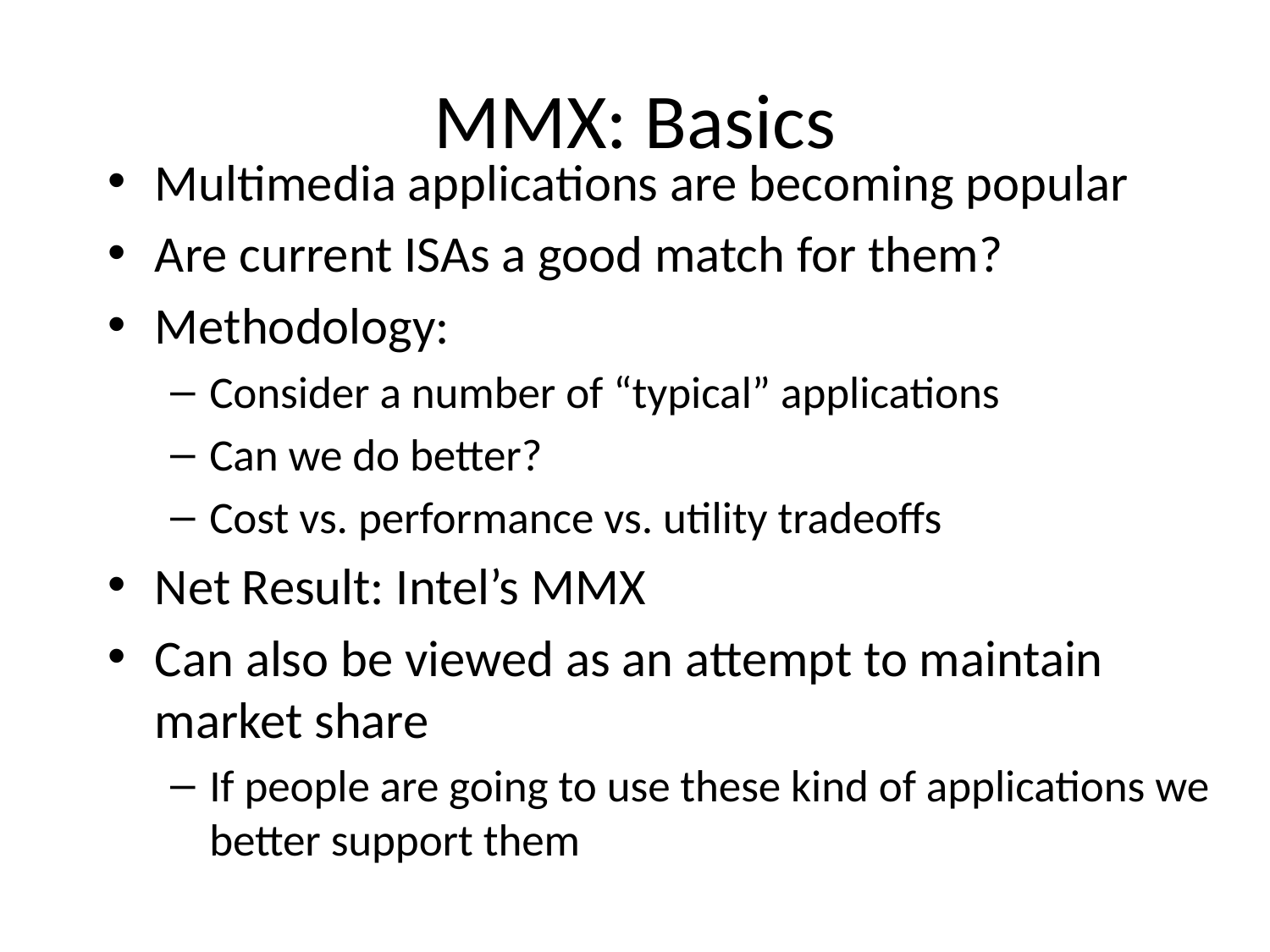

# MMX: Basics
Multimedia applications are becoming popular
Are current ISAs a good match for them?
Methodology:
Consider a number of “typical” applications
Can we do better?
Cost vs. performance vs. utility tradeoffs
Net Result: Intel’s MMX
Can also be viewed as an attempt to maintain market share
If people are going to use these kind of applications we better support them